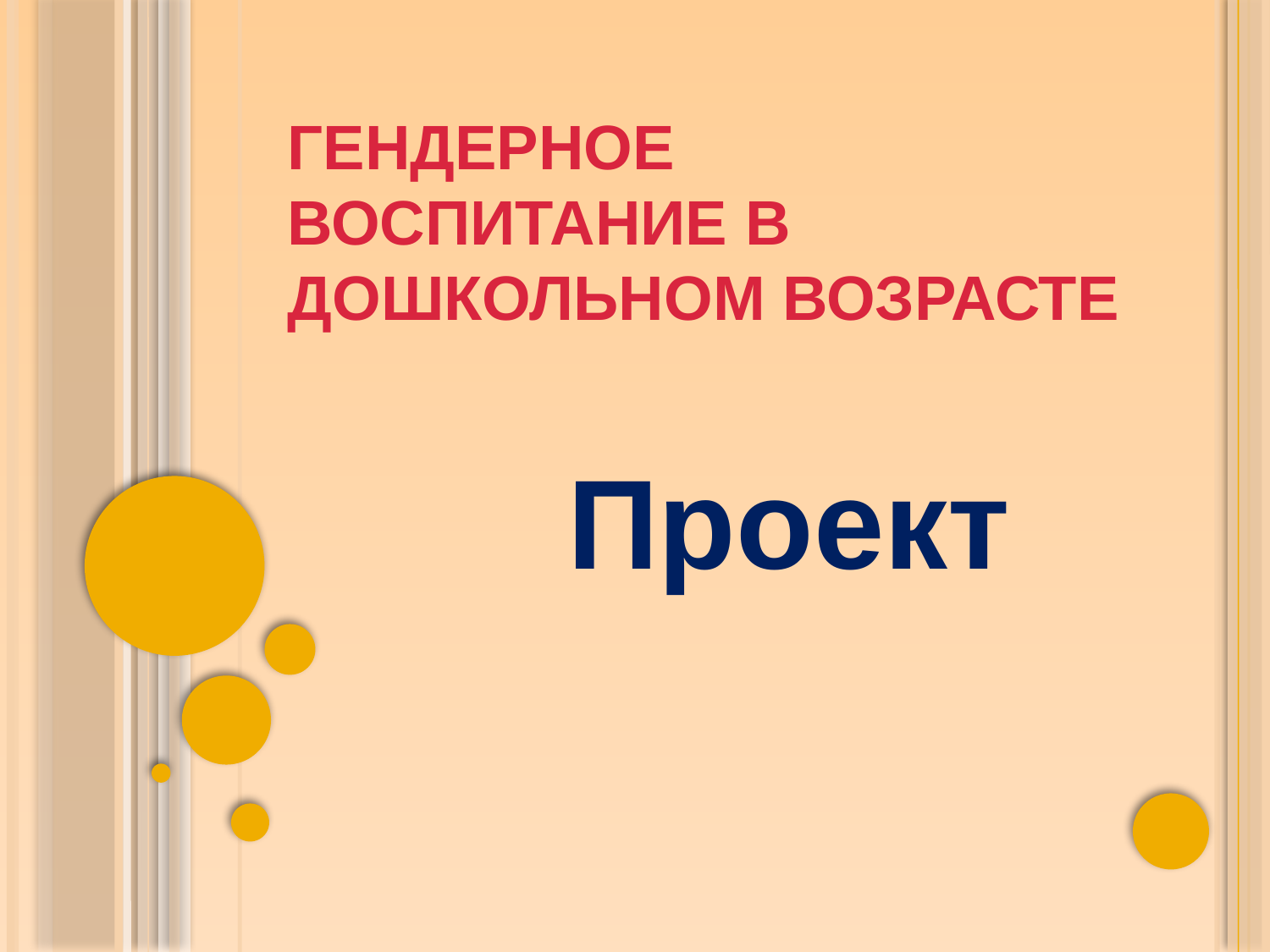

# Гендерное воспитание в дошкольном возрасте
Проект